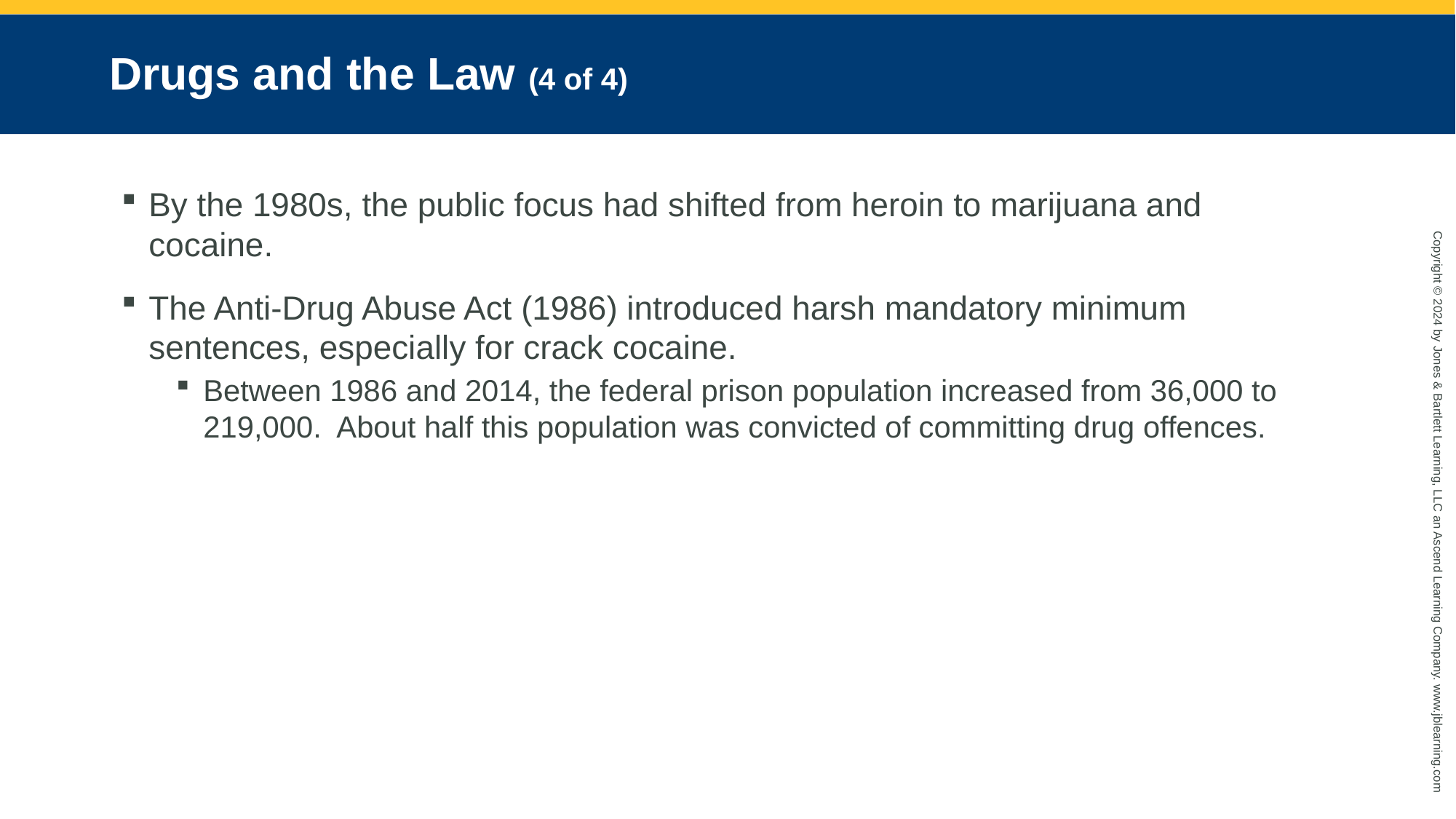

# Drugs and the Law (4 of 4)
By the 1980s, the public focus had shifted from heroin to marijuana and cocaine.
The Anti-Drug Abuse Act (1986) introduced harsh mandatory minimum sentences, especially for crack cocaine.
Between 1986 and 2014, the federal prison population increased from 36,000 to 219,000.  About half this population was convicted of committing drug offences.